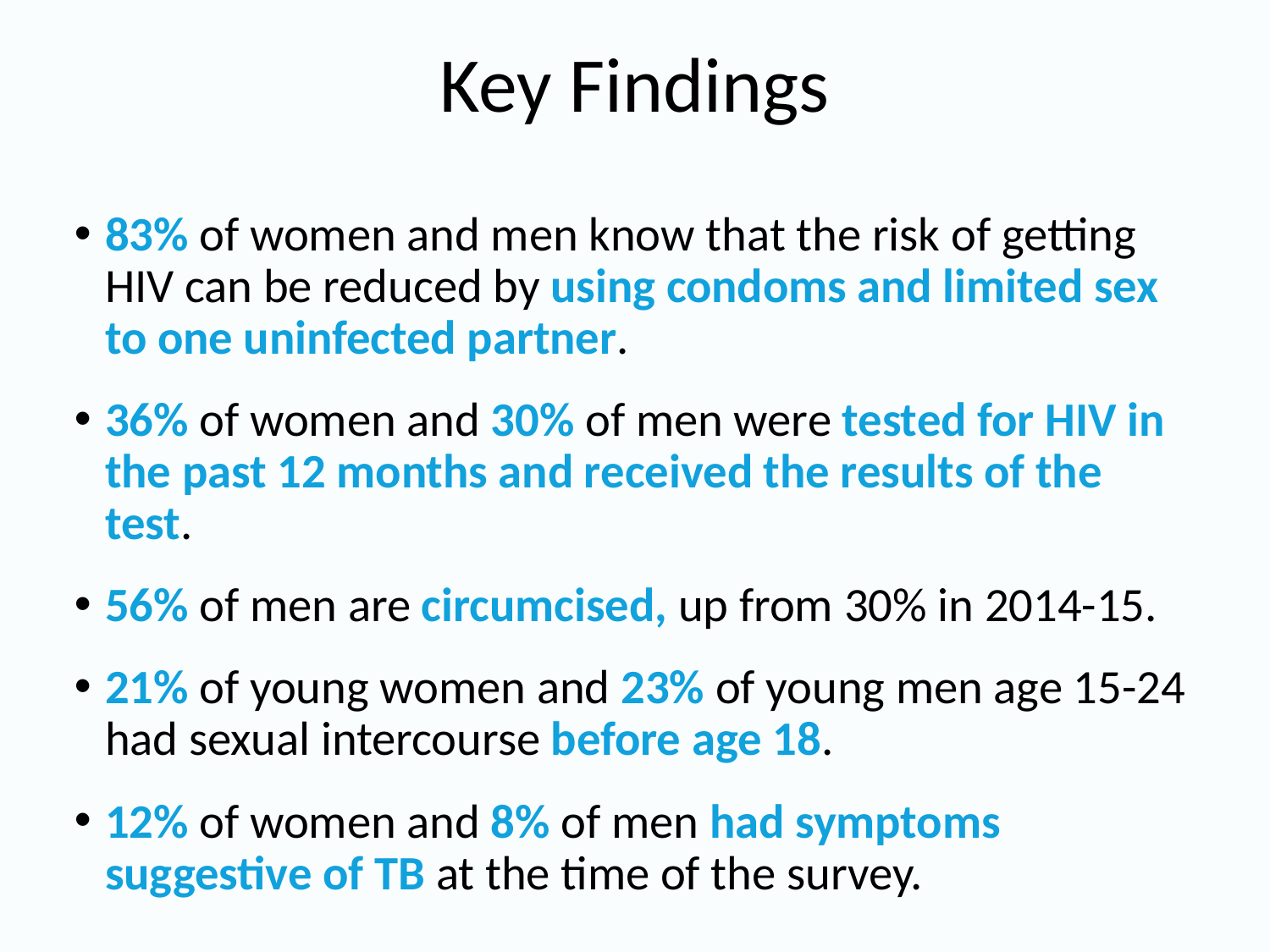

# Key Findings
83% of women and men know that the risk of getting HIV can be reduced by using condoms and limited sex to one uninfected partner.
36% of women and 30% of men were tested for HIV in the past 12 months and received the results of the test.
56% of men are circumcised, up from 30% in 2014-15.
21% of young women and 23% of young men age 15-24 had sexual intercourse before age 18.
12% of women and 8% of men had symptoms suggestive of TB at the time of the survey.